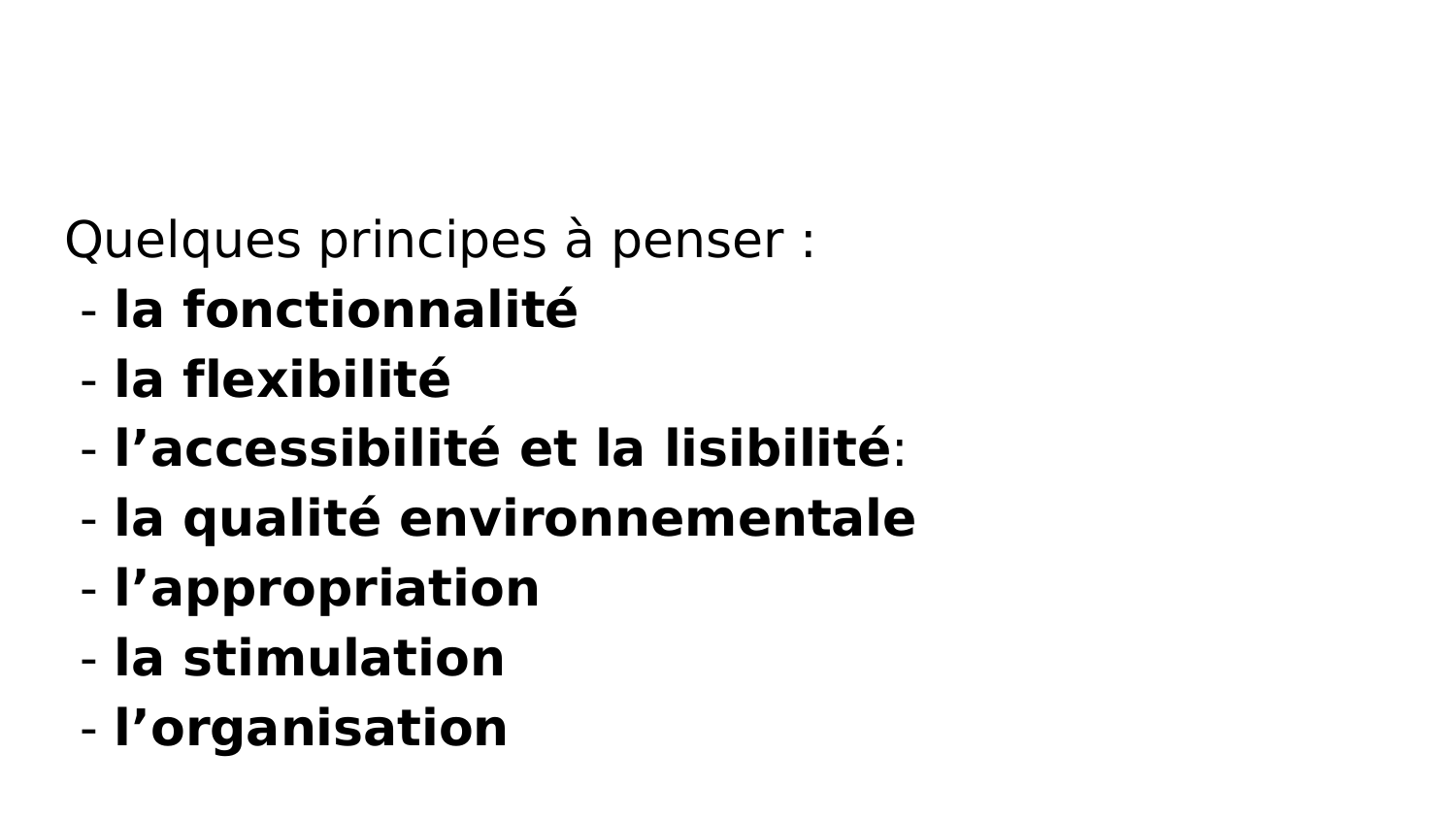

#
Quelques principes à penser :
 - la fonctionnalité
 - la flexibilité
 - l’accessibilité et la lisibilité:
 - la qualité environnementale
 - l’appropriation
 - la stimulation
 - l’organisation